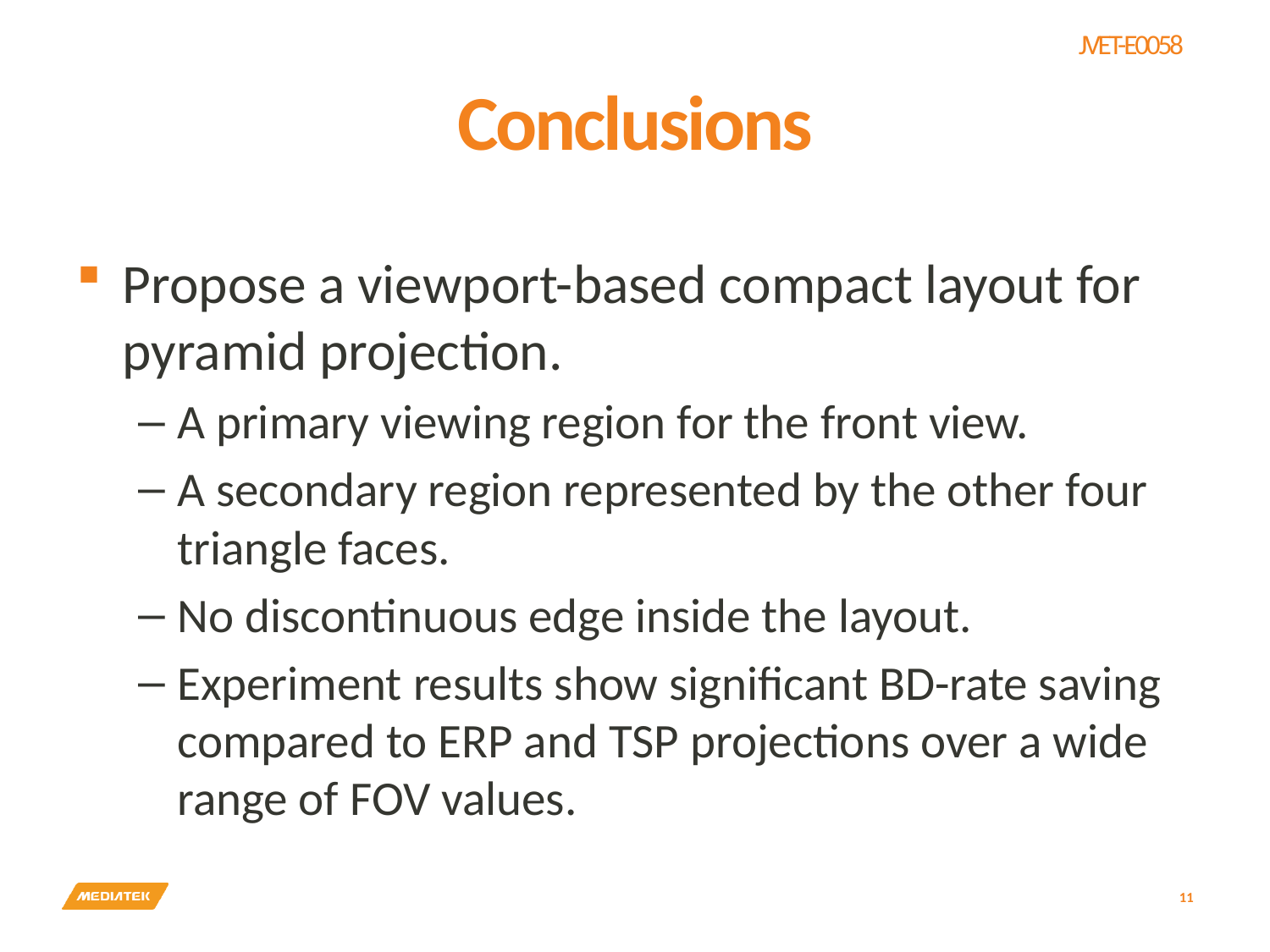

# Conclusions
Propose a viewport-based compact layout for pyramid projection.
A primary viewing region for the front view.
A secondary region represented by the other four triangle faces.
No discontinuous edge inside the layout.
Experiment results show significant BD-rate saving compared to ERP and TSP projections over a wide range of FOV values.
11